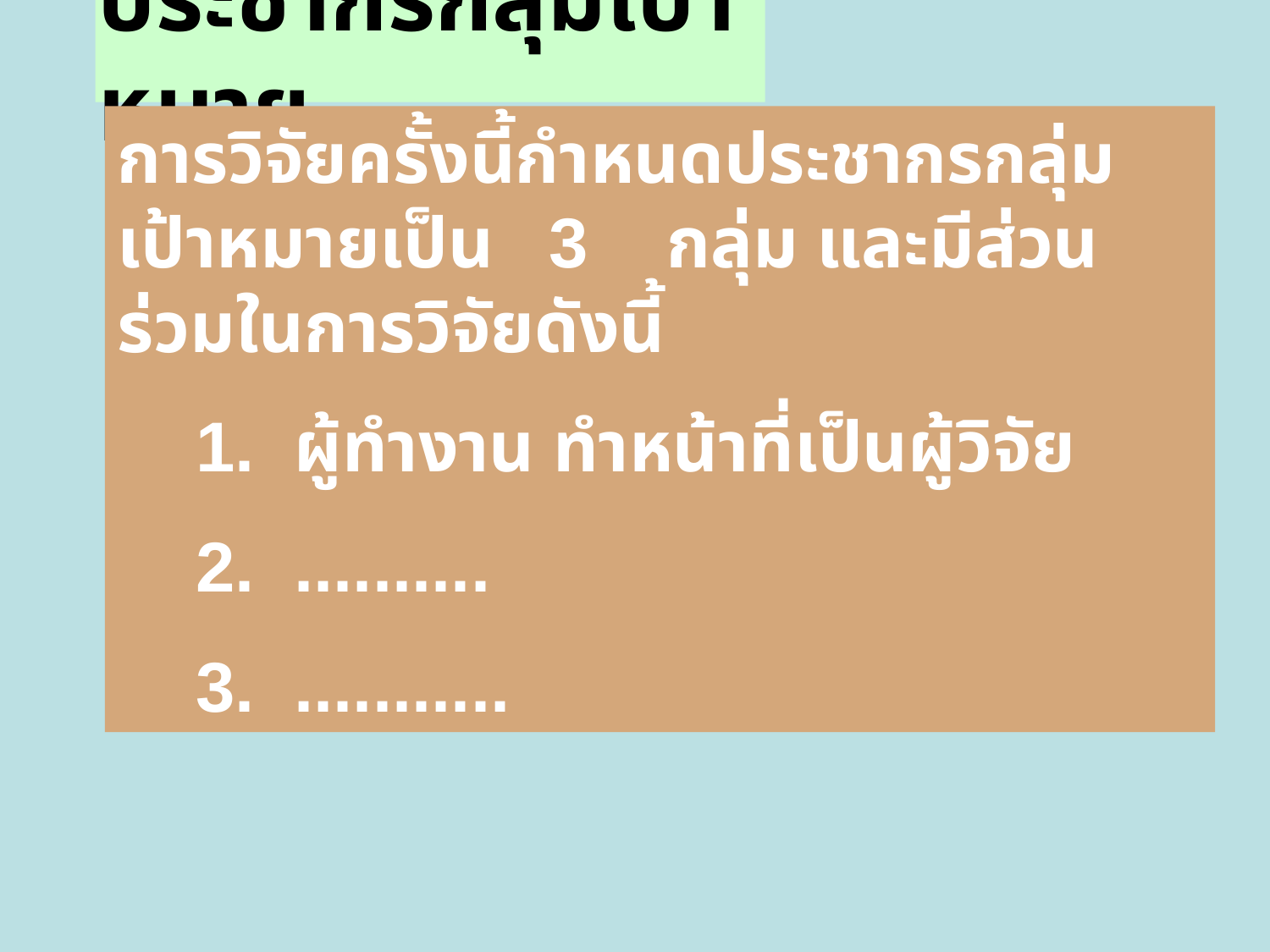

# ประชากรกลุ่มเป้าหมาย
การวิจัยครั้งนี้กำหนดประชากรกลุ่มเป้าหมายเป็น   3    กลุ่ม และมีส่วนร่วมในการวิจัยดังนี้
    1.  ผู้ทำงาน ทำหน้าที่เป็นผู้วิจัย
    2.  ..........
    3.  ...........